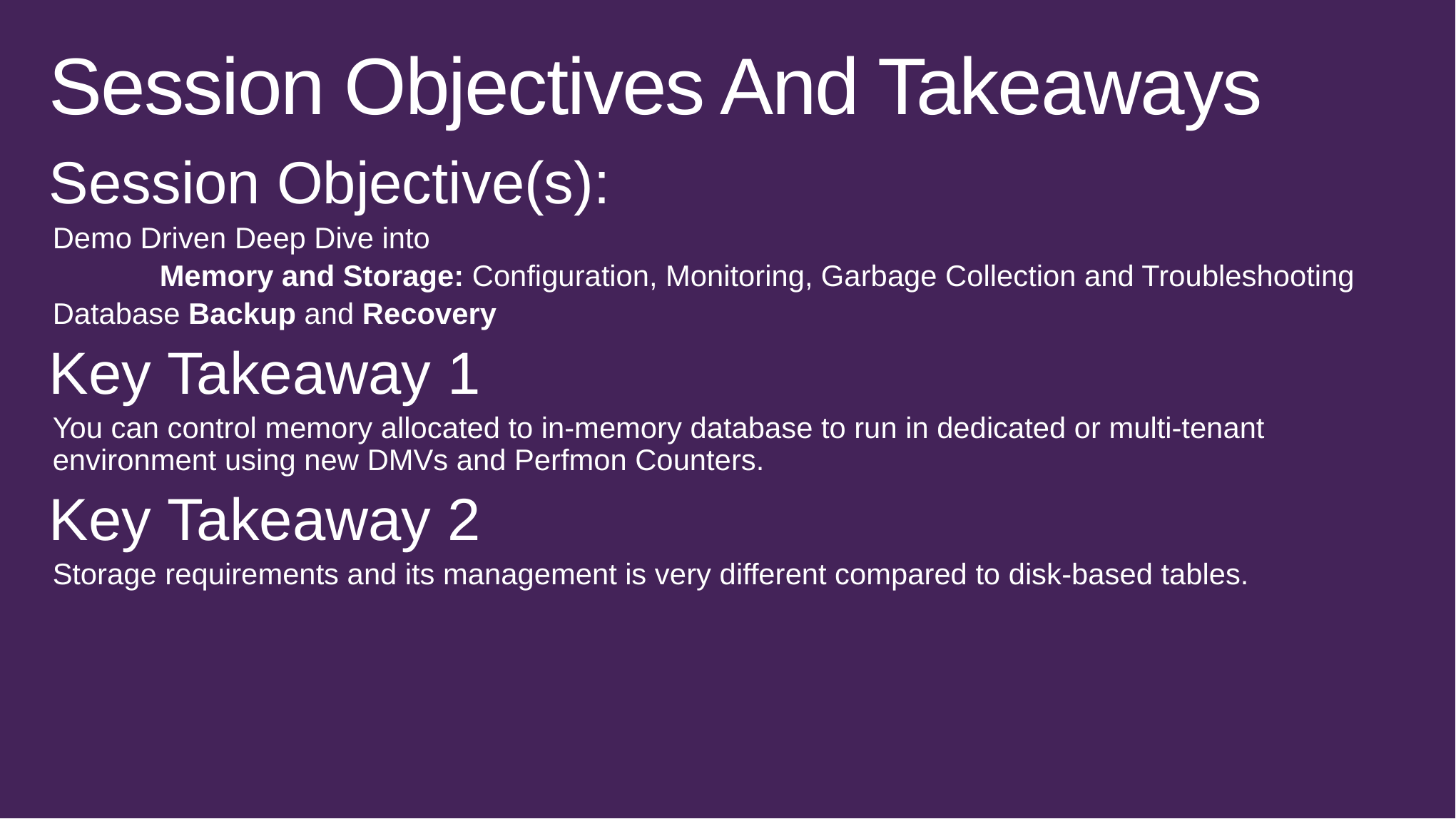

# Session Objectives And Takeaways
Session Objective(s):
Demo Driven Deep Dive into
	Memory and Storage: Configuration, Monitoring, Garbage Collection and Troubleshooting
Database Backup and Recovery
Key Takeaway 1
You can control memory allocated to in-memory database to run in dedicated or multi-tenant environment using new DMVs and Perfmon Counters.
Key Takeaway 2
Storage requirements and its management is very different compared to disk-based tables.